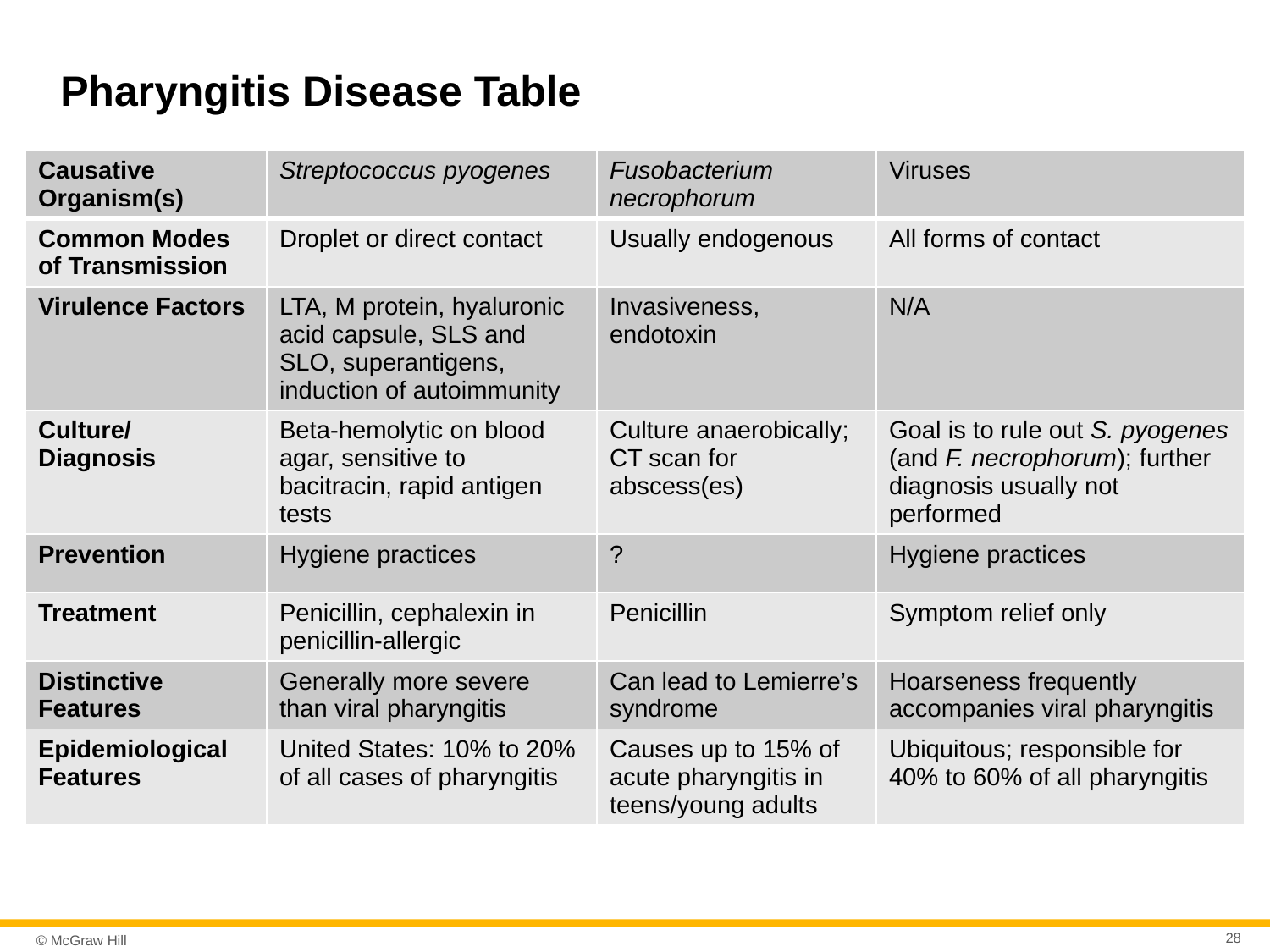

# Pharyngitis Disease Table
| Causative Organism(s) | Streptococcus pyogenes | Fusobacterium necrophorum | Viruses |
| --- | --- | --- | --- |
| Common Modes of Transmission | Droplet or direct contact | Usually endogenous | All forms of contact |
| Virulence Factors | LTA, M protein, hyaluronic acid capsule, SLS and SLO, superantigens, induction of autoimmunity | Invasiveness, endotoxin | N/A |
| Culture/ Diagnosis | Beta-hemolytic on blood agar, sensitive to bacitracin, rapid antigen tests | Culture anaerobically; CT scan for abscess(es) | Goal is to rule out S. pyogenes (and F. necrophorum); further diagnosis usually not performed |
| Prevention | Hygiene practices | ? | Hygiene practices |
| Treatment | Penicillin, cephalexin in penicillin-allergic | Penicillin | Symptom relief only |
| Distinctive Features | Generally more severe than viral pharyngitis | Can lead to Lemierre’s syndrome | Hoarseness frequently accompanies viral pharyngitis |
| Epidemiological Features | United States: 10% to 20% of all cases of pharyngitis | Causes up to 15% of acute pharyngitis in teens/young adults | Ubiquitous; responsible for 40% to 60% of all pharyngitis |